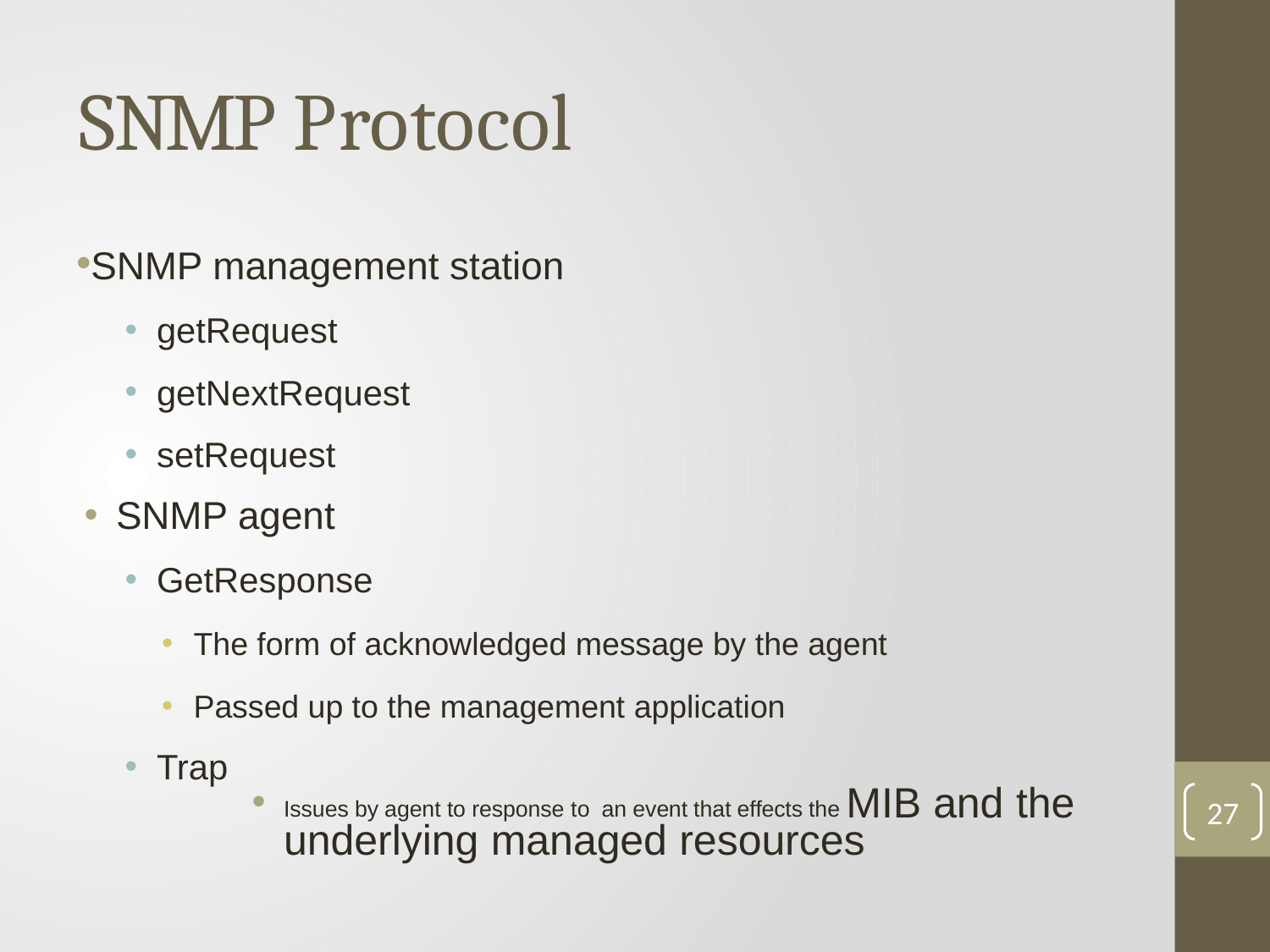

# SNMP Protocol
SNMP management station
getRequest
getNextRequest
setRequest
SNMP agent
GetResponse
The form of acknowledged message by the agent
Passed up to the management application
Trap
Issues by agent to response to an event that effects the MIB and the underlying managed resources

27